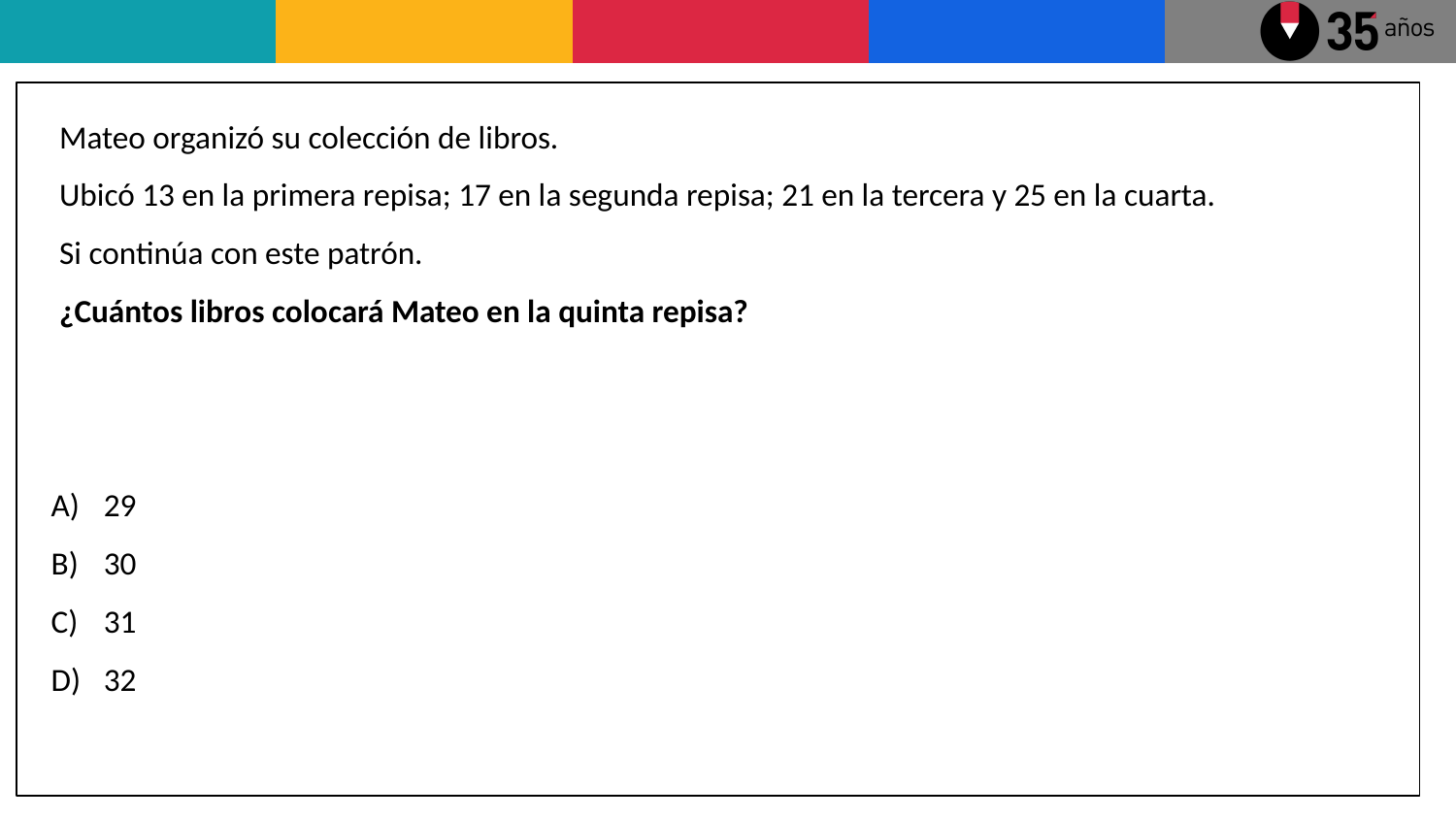

Mateo organizó su colección de libros.
Ubicó 13 en la primera repisa; 17 en la segunda repisa; 21 en la tercera y 25 en la cuarta.
Si continúa con este patrón.
¿Cuántos libros colocará Mateo en la quinta repisa?

29
30
31
32